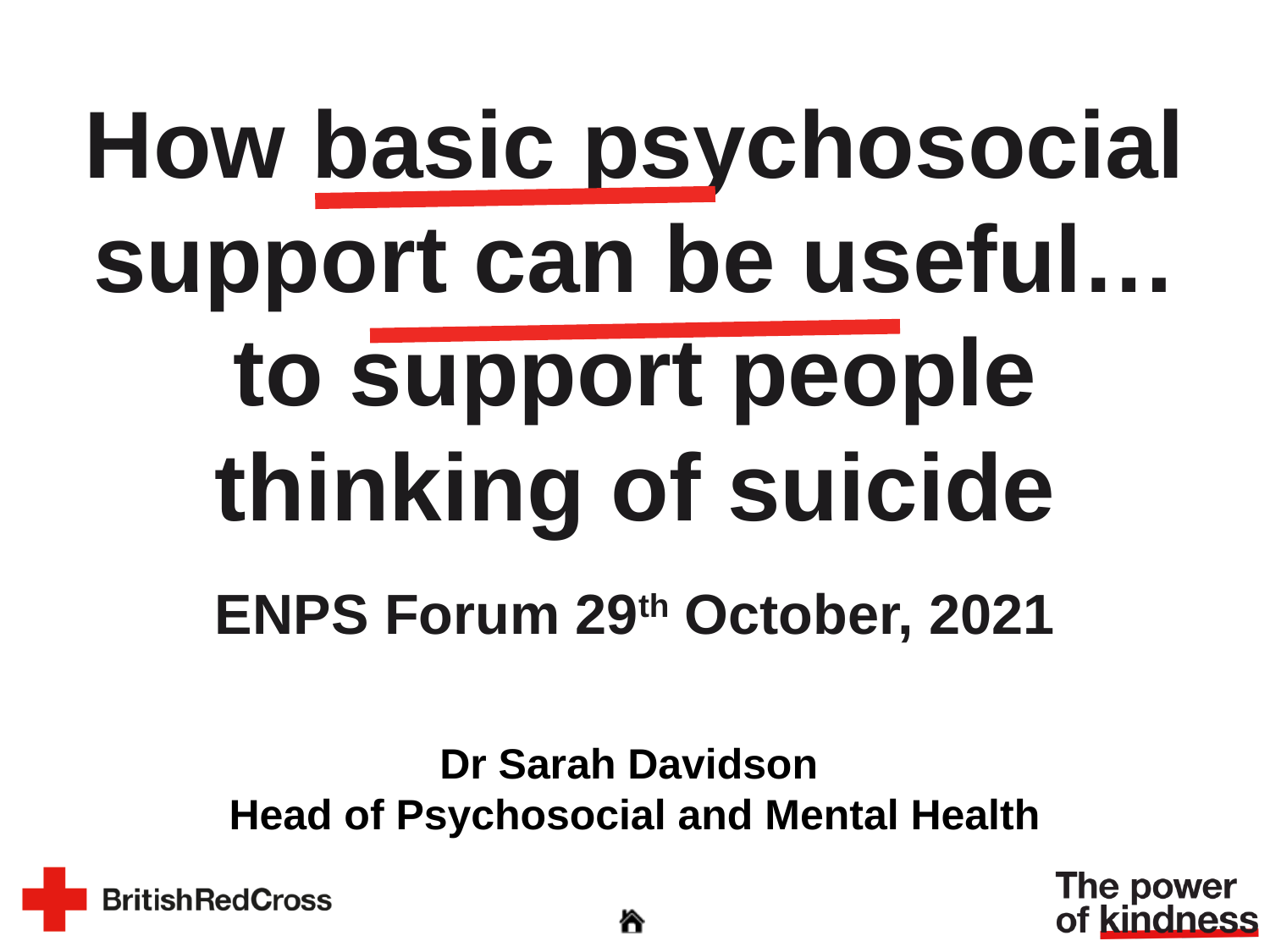

How basic psychosocial support can be useful… to support people thinking of suicide

ENPS Forum 29th October, 2021
Dr Sarah Davidson
Head of Psychosocial and Mental Health